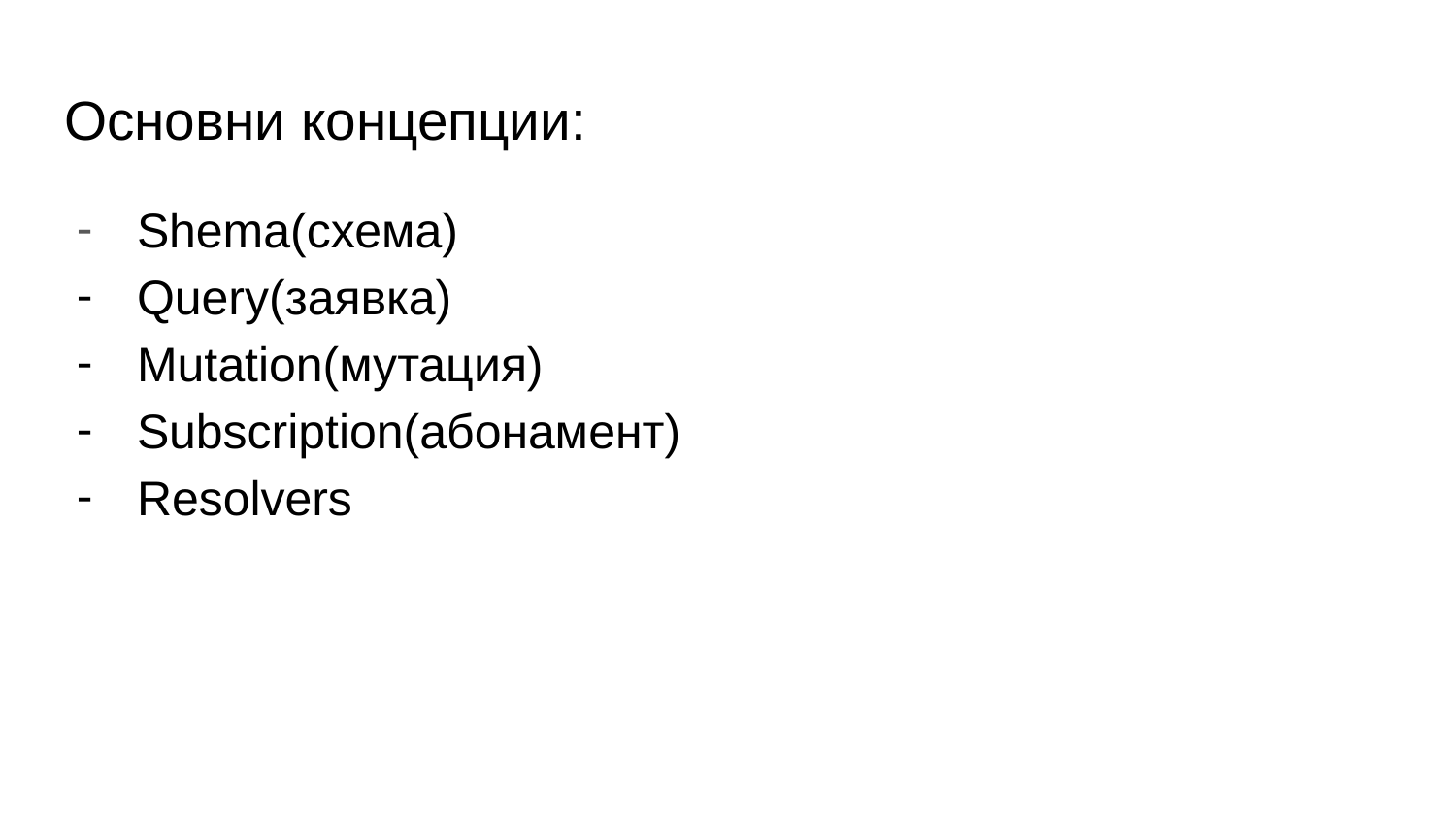

Основни концепции:
Shema(схема)
Query(заявка)
Mutation(мутация)
Subscription(абонамент)
Resolvers